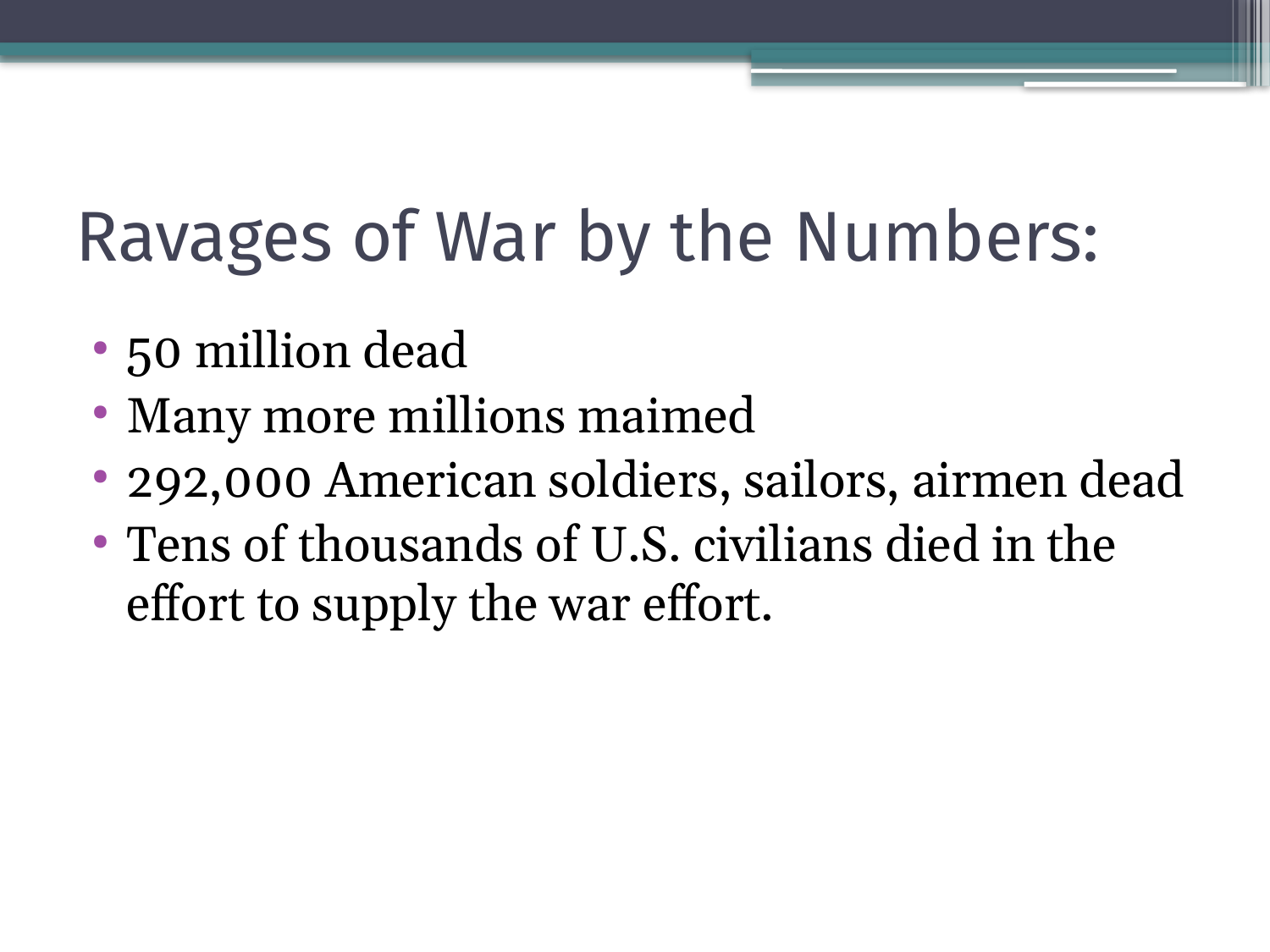

# Ravages of War by the Numbers:
50 million dead
Many more millions maimed
292,000 American soldiers, sailors, airmen dead
Tens of thousands of U.S. civilians died in the effort to supply the war effort.